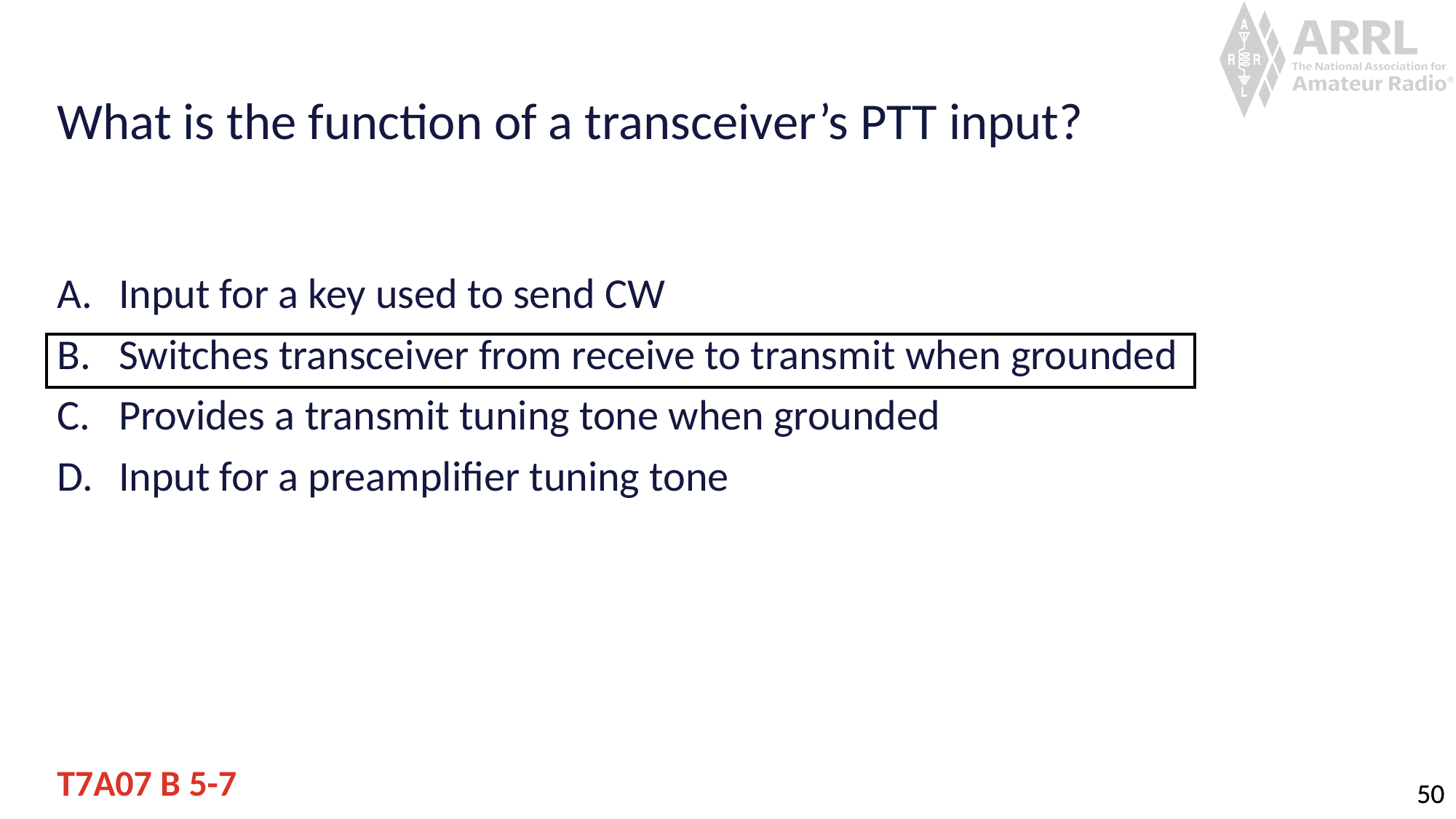

# What is the function of a transceiver’s PTT input?
Input for a key used to send CW
Switches transceiver from receive to transmit when grounded
Provides a transmit tuning tone when grounded
Input for a preamplifier tuning tone

T7A07 B 5-7